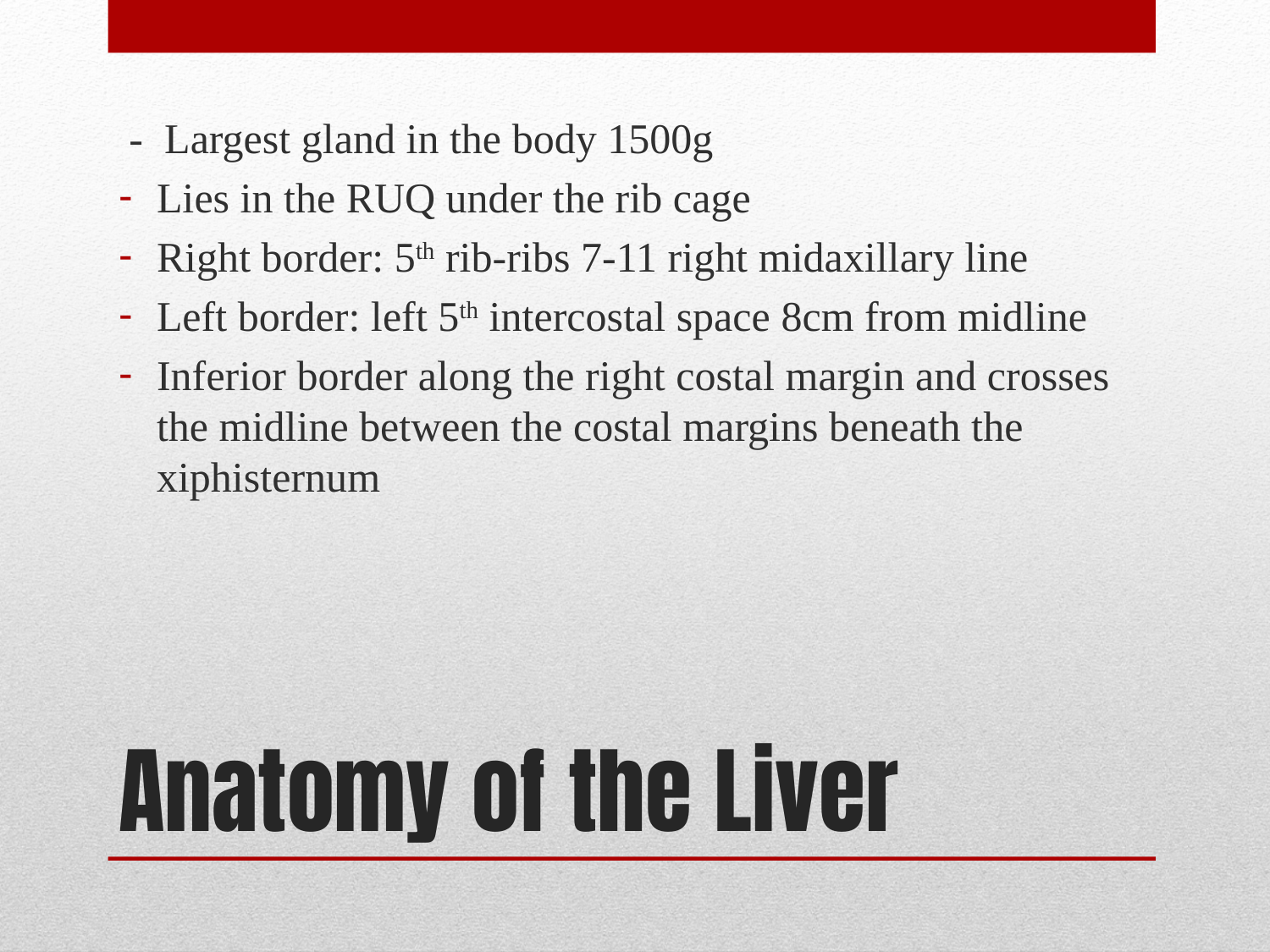

-  Largest gland in the body 1500g
Lies in the RUQ under the rib cage
Right border: 5th rib-ribs 7-11 right midaxillary line
Left border: left 5th intercostal space 8cm from midline
Inferior border along the right costal margin and crosses the midline between the costal margins beneath the xiphisternum

# Anatomy of the Liver